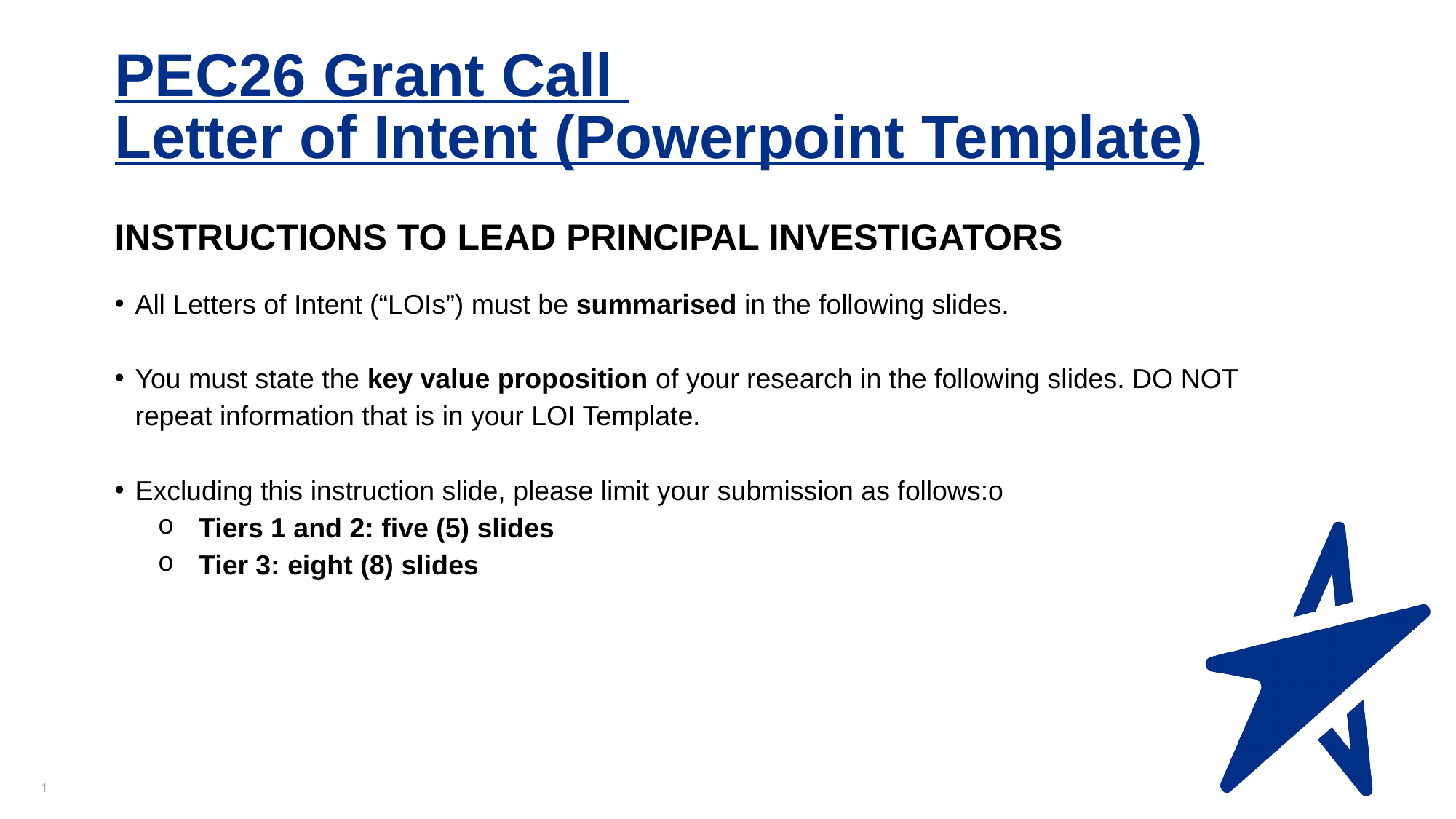

# PEC26 Grant Call Letter of Intent (Powerpoint Template) INSTRUCTIONS TO LEAD PRINCIPAL INVESTIGATORS
All Letters of Intent (“LOIs”) must be summarised in the following slides.

You must state the key value proposition of your research in the following slides. DO NOT repeat information that is in your LOI Template.

Excluding this instruction slide, please limit your submission as follows:o
Tiers 1 and 2: five (5) slides
Tier 3: eight (8) slides